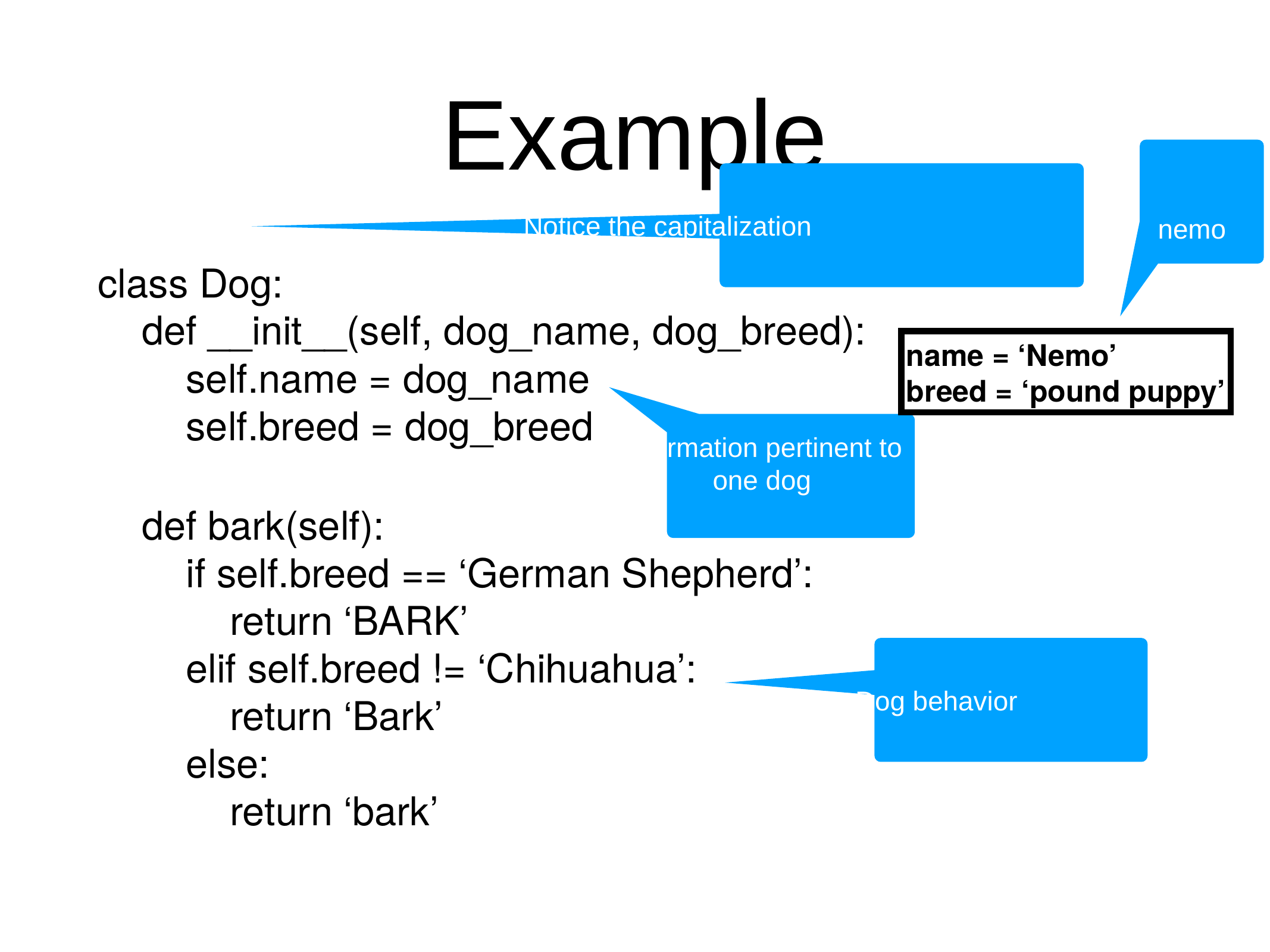

# Example
nemo
Notice the capitalization
class Dog:
    def __init__(self, dog_name, dog_breed):
        self.name = dog_name
        self.breed = dog_breed
    def bark(self):
        if self.breed == ‘German Shepherd’:
            return ‘BARK’
        elif self.breed != ‘Chihuahua’:
            return ‘Bark’
        else:
            return ‘bark’
name = ‘Nemo’
breed = ‘pound puppy’
Information pertinent to one dog
Dog behavior